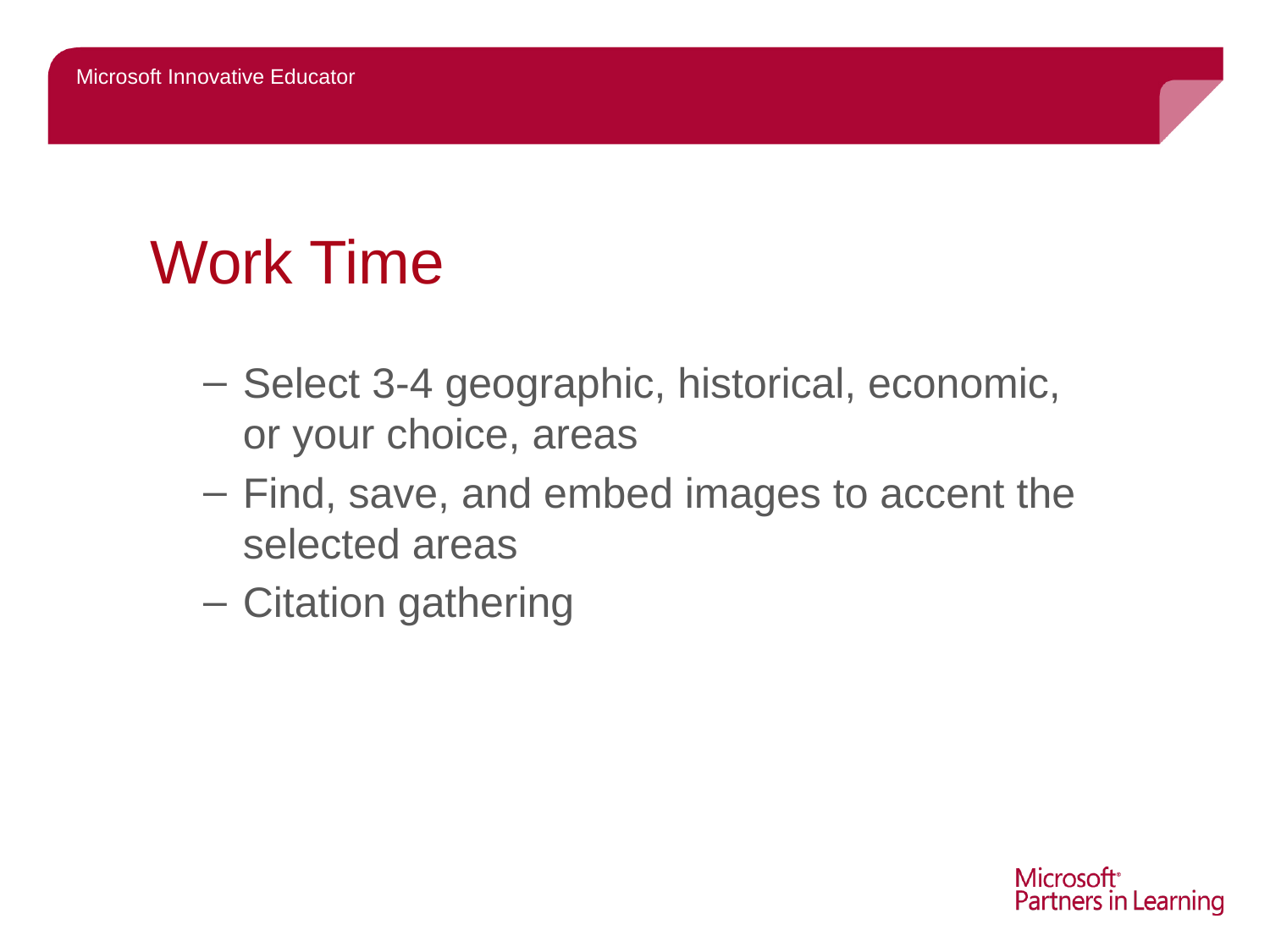

# Work Time
Select 3-4 geographic, historical, economic, or your choice, areas
Find, save, and embed images to accent the selected areas
Citation gathering